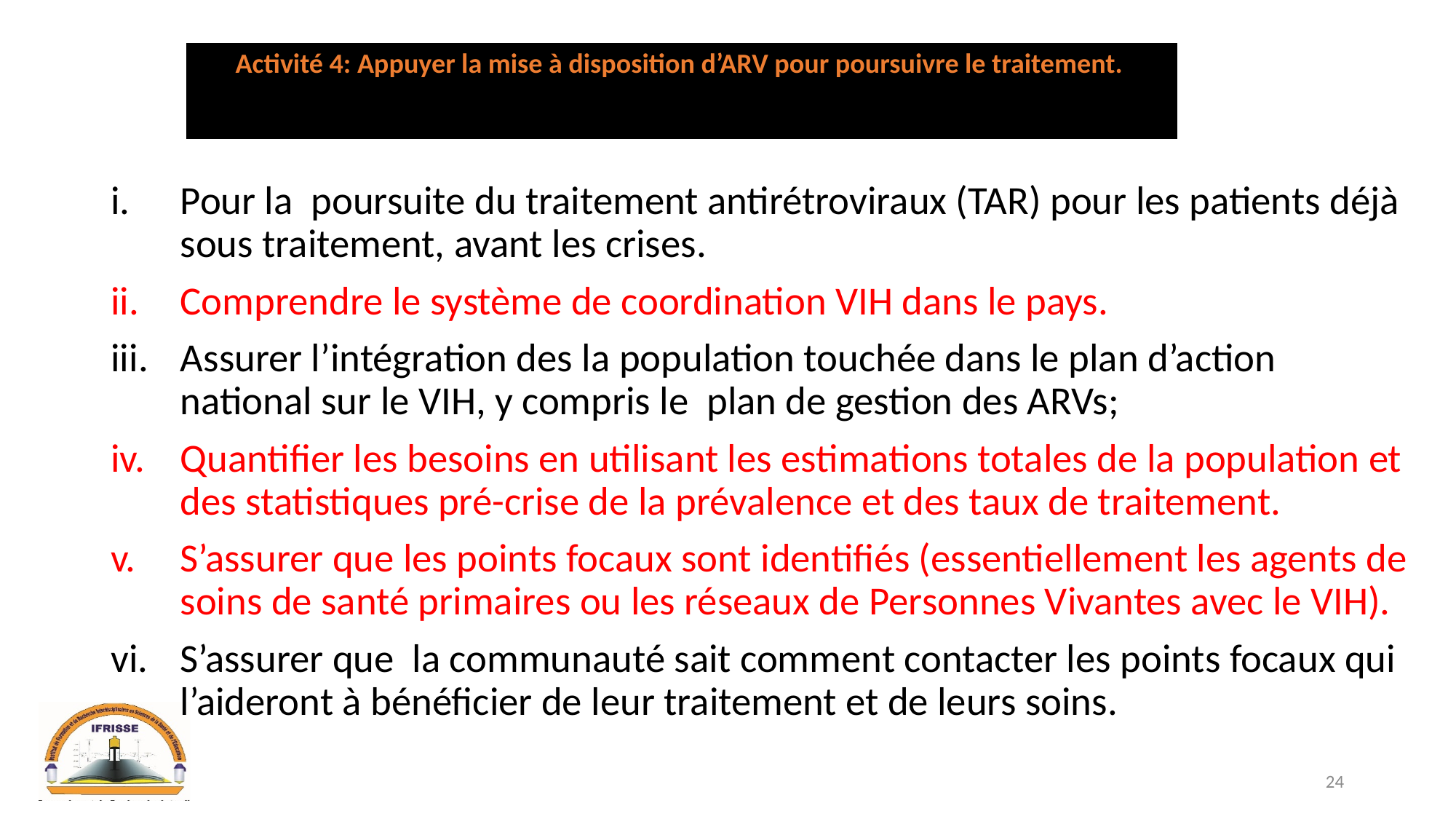

# Activité 4: Appuyer la mise à disposition d’ARV pour poursuivre le traitement.
Pour la  poursuite du traitement antirétroviraux (TAR) pour les patients déjà sous traitement, avant les crises.
Comprendre le système de coordination VIH dans le pays.
Assurer l’intégration des la population touchée dans le plan d’action national sur le VIH, y compris le  plan de gestion des ARVs;
Quantifier les besoins en utilisant les estimations totales de la population et des statistiques pré-crise de la prévalence et des taux de traitement.
S’assurer que les points focaux sont identifiés (essentiellement les agents de soins de santé primaires ou les réseaux de Personnes Vivantes avec le VIH).
S’assurer que  la communauté sait comment contacter les points focaux qui l’aideront à bénéficier de leur traitement et de leurs soins.

24